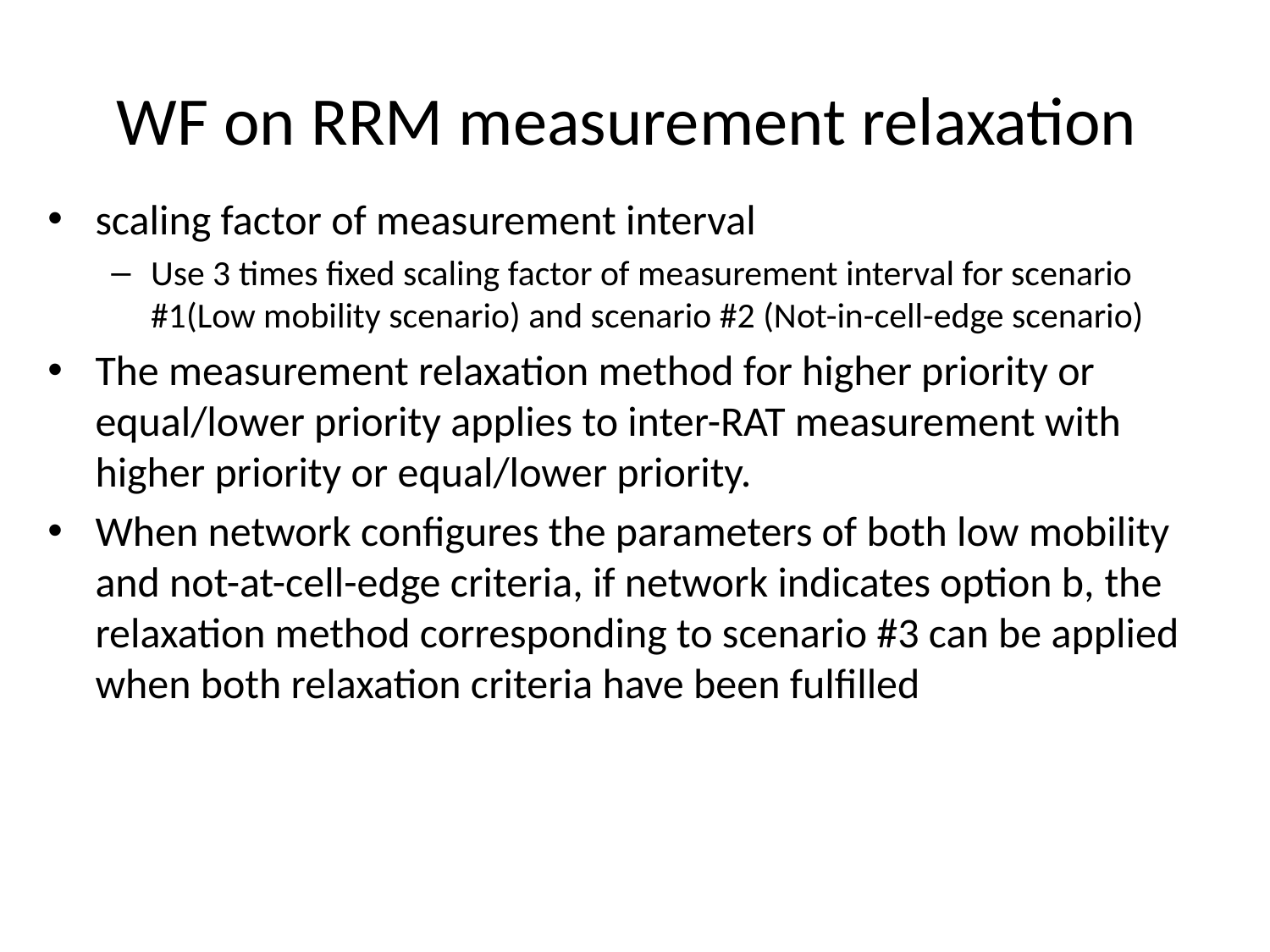

# WF on RRM measurement relaxation
scaling factor of measurement interval
Use 3 times fixed scaling factor of measurement interval for scenario #1(Low mobility scenario) and scenario #2 (Not-in-cell-edge scenario)
The measurement relaxation method for higher priority or equal/lower priority applies to inter-RAT measurement with higher priority or equal/lower priority.
When network configures the parameters of both low mobility and not-at-cell-edge criteria, if network indicates option b, the relaxation method corresponding to scenario #3 can be applied when both relaxation criteria have been fulfilled